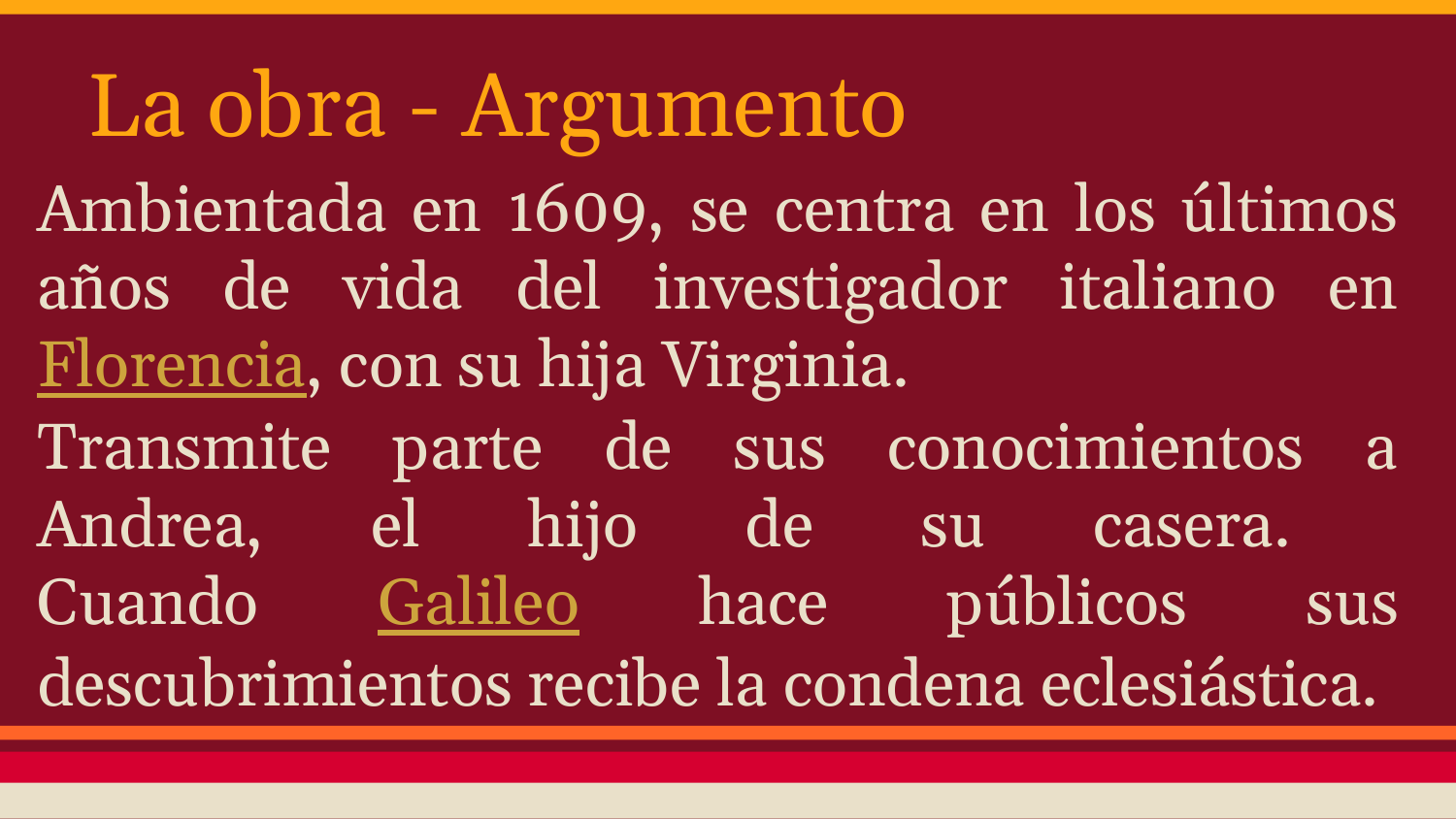

# La obra - Argumento
Ambientada en 1609, se centra en los últimos años de vida del investigador italiano en Florencia, con su hija Virginia.
Transmite parte de sus conocimientos a Andrea, el hijo de su casera.
Cuando Galileo hace públicos sus descubrimientos recibe la condena eclesiástica.